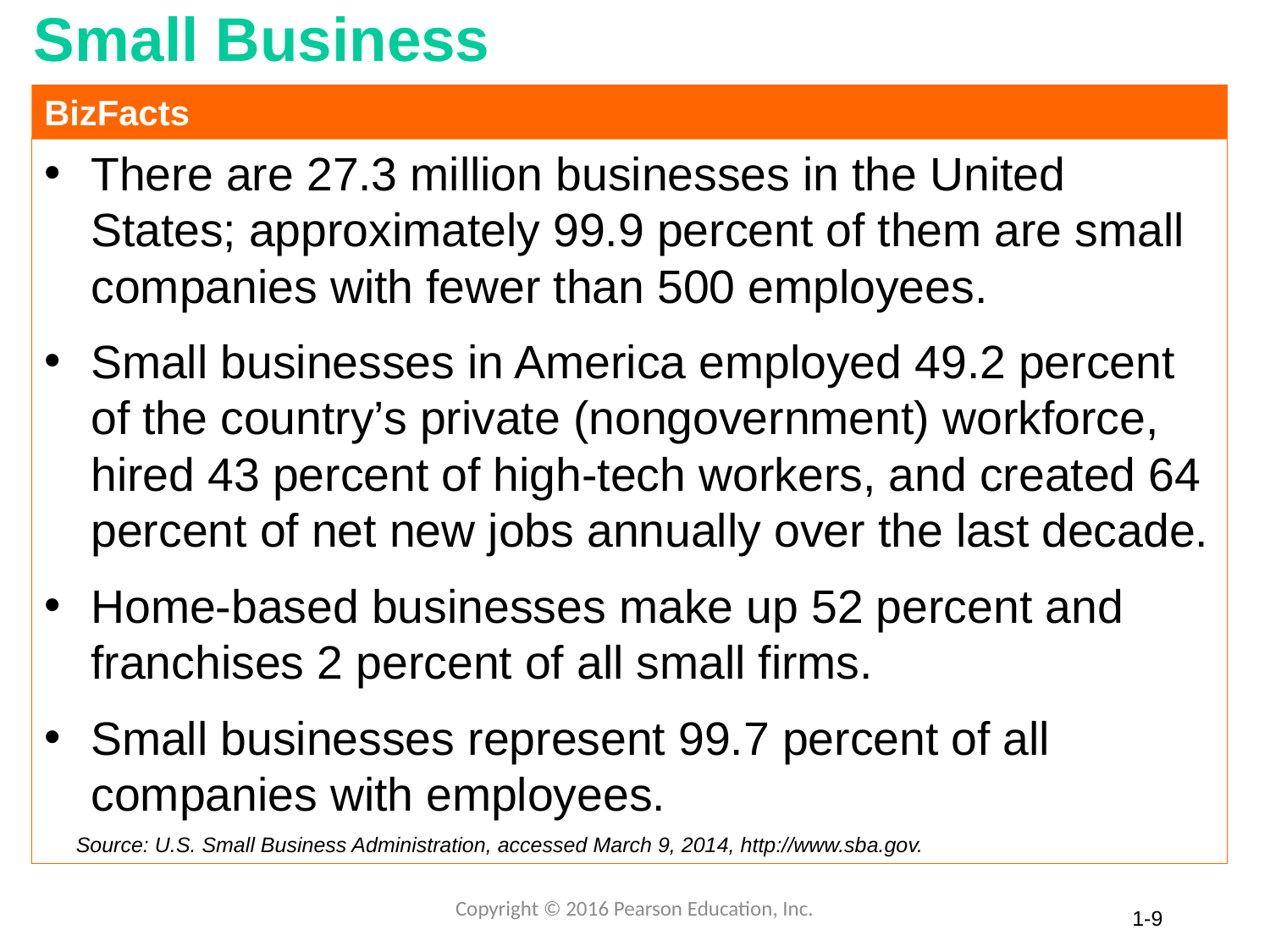

# Small Business
BizFacts
There are 27.3 million businesses in the United States; approximately 99.9 percent of them are small companies with fewer than 500 employees.

Small businesses in America employed 49.2 percent of the country’s private (nongovernment) workforce, hired 43 percent of high-tech workers, and created 64 percent of net new jobs annually over the last decade.

Home-based businesses make up 52 percent and franchises 2 percent of all small firms.

Small businesses represent 99.7 percent of all companies with employees.

Source: U.S. Small Business Administration, accessed March 9, 2014, http://www.sba.gov.
Copyright © 2016 Pearson Education, Inc.